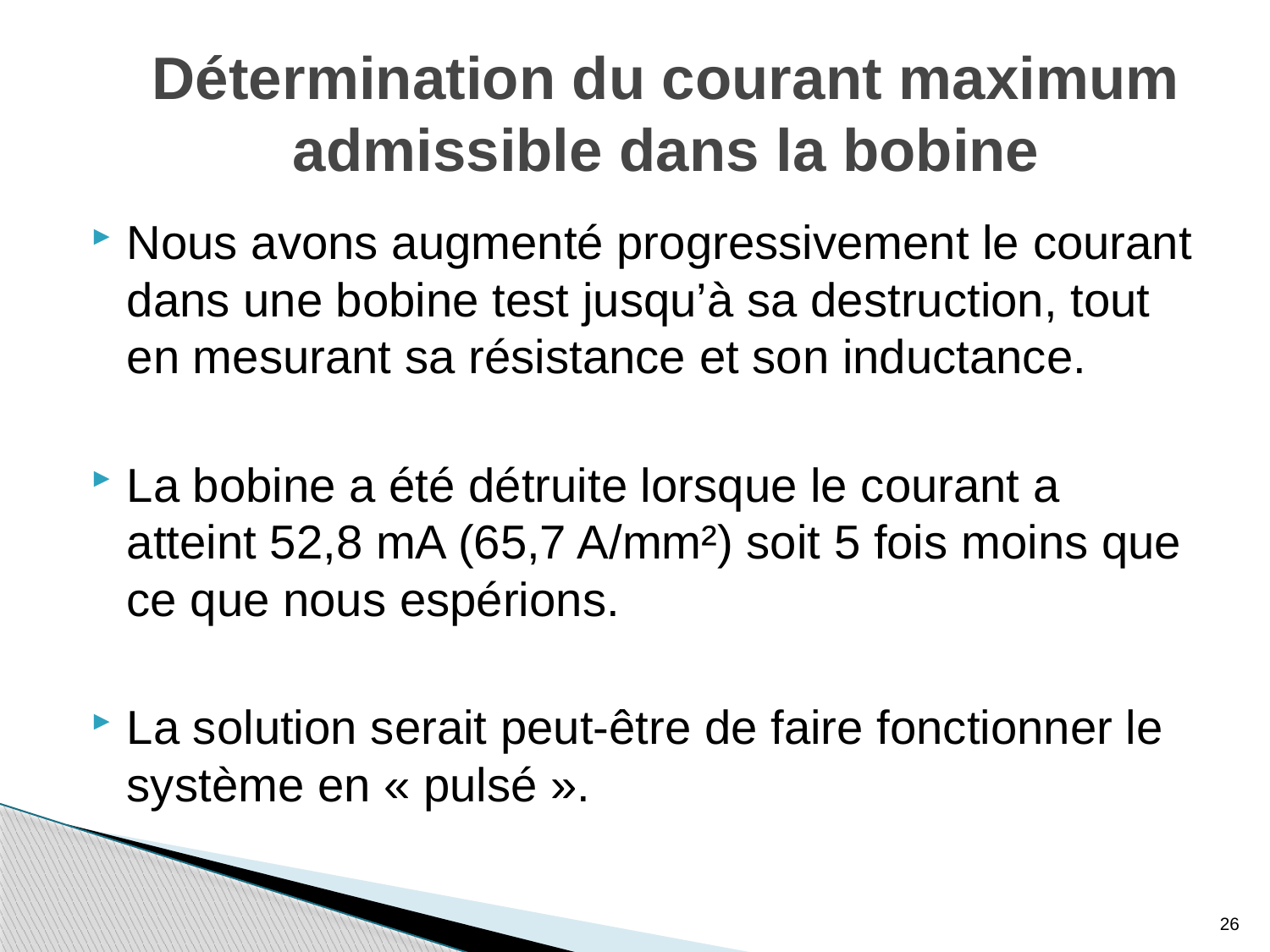

# Détermination du courant maximum admissible dans la bobine
Nous avons augmenté progressivement le courant dans une bobine test jusqu’à sa destruction, tout en mesurant sa résistance et son inductance.

La bobine a été détruite lorsque le courant a atteint 52,8 mA (65,7 A/mm²) soit 5 fois moins que ce que nous espérions.

La solution serait peut-être de faire fonctionner le système en « pulsé ».
26